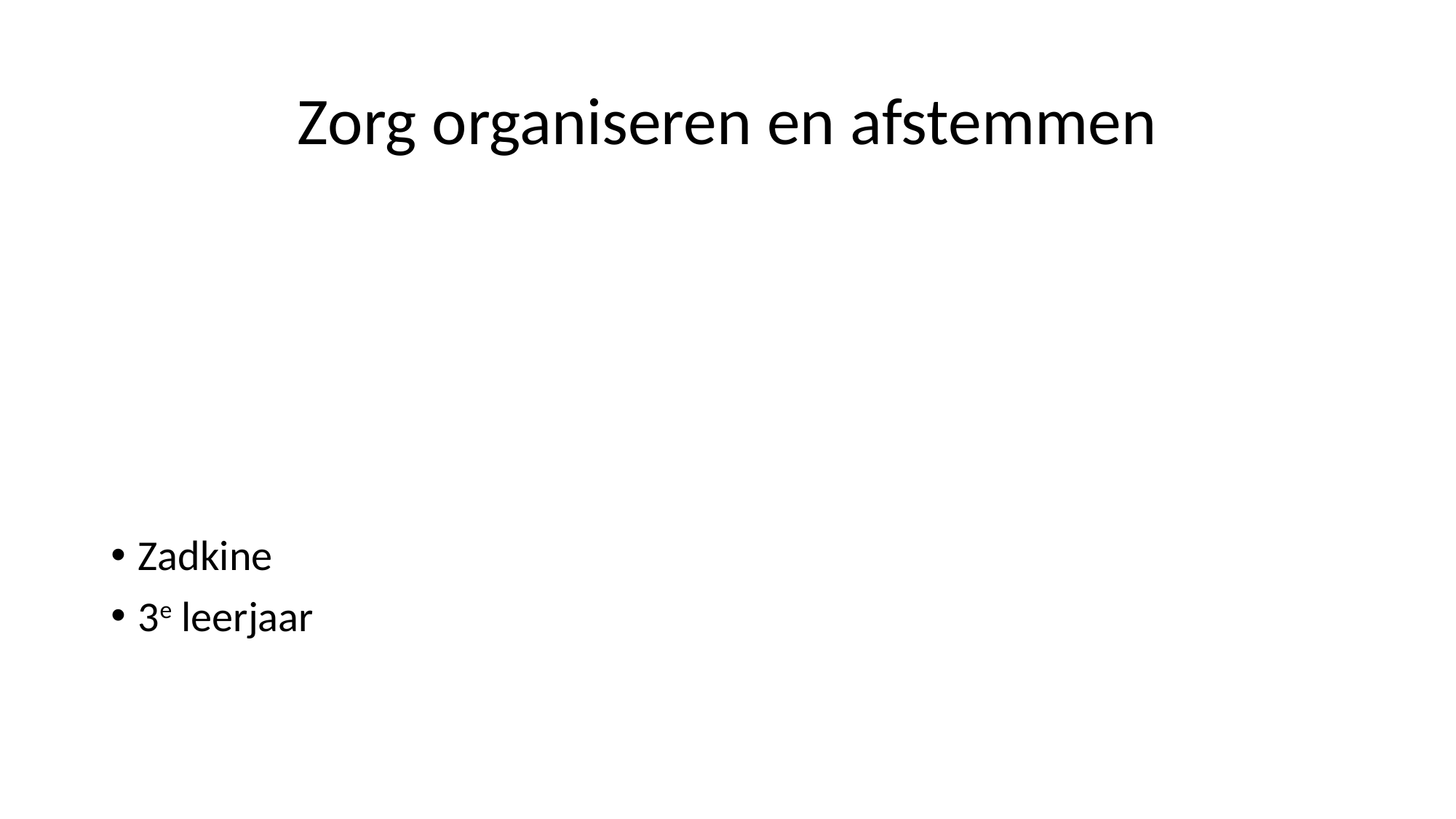

# Zorg organiseren en afstemmen

Zadkine
3e leerjaar